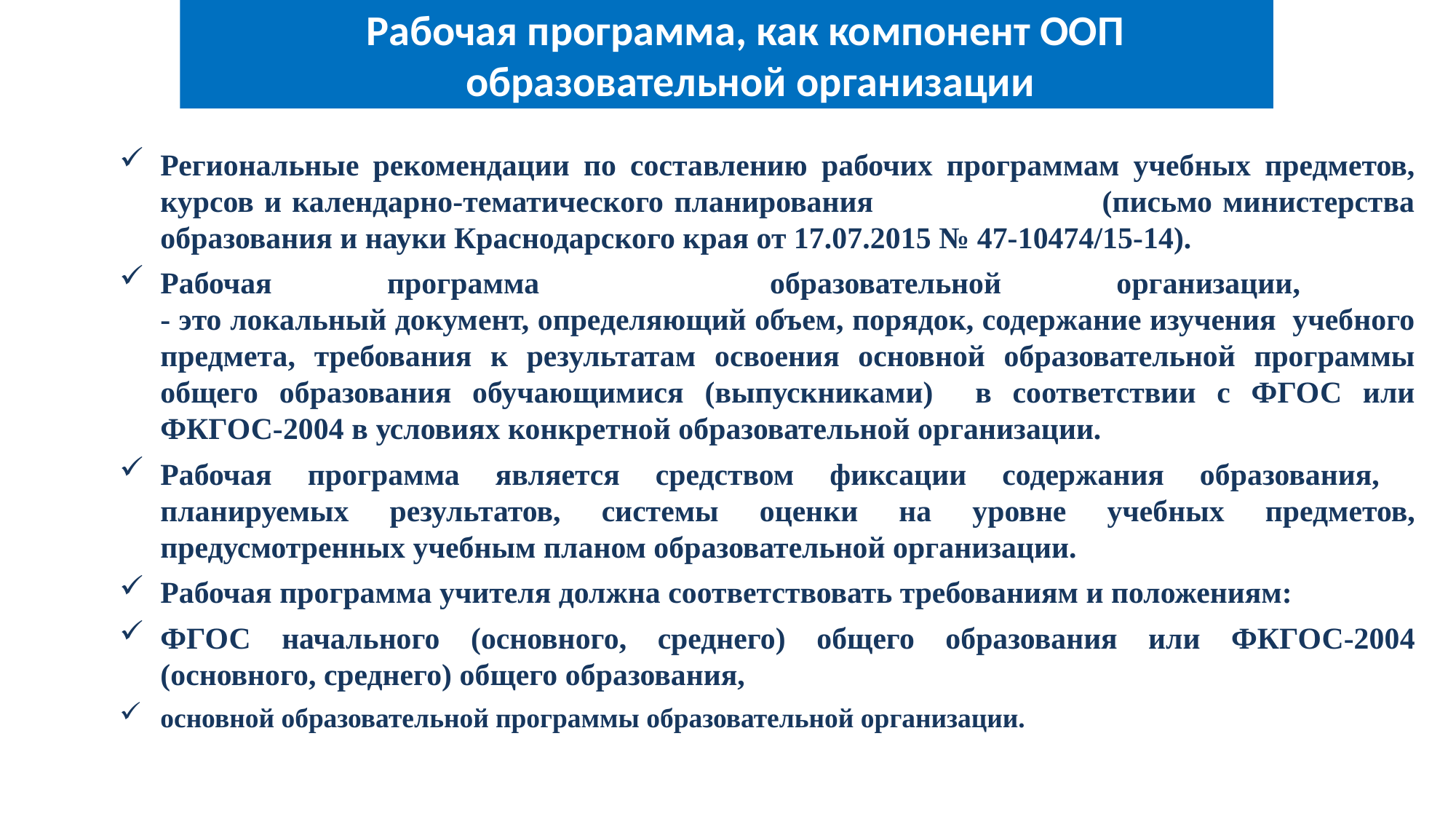

# Рабочая программа, как компонент ООП образовательной организации

Региональные рекомендации по составлению рабочих программам учебных предметов, курсов и календарно-тематического планирования                      (письмо министерства образования и науки Краснодарского края от 17.07.2015 № 47-10474/15-14).
Рабочая программа  образовательной организации,
- это локальный документ, определяющий объем, порядок, содержание изучения  учебного предмета, требования к результатам освоения основной образовательной программы общего образования обучающимися (выпускниками)  в соответствии с ФГОС или ФКГОС-2004 в условиях конкретной образовательной организации.
Рабочая программа является средством фиксации содержания образования,
планируемых результатов, системы оценки на уровне учебных предметов, предусмотренных учебным планом образовательной организации.
Рабочая программа учителя должна соответствовать требованиям и положениям:
ФГОС начального (основного, среднего) общего образования или ФКГОС-2004 (основного, среднего) общего образования,
основной образовательной программы образовательной организации.